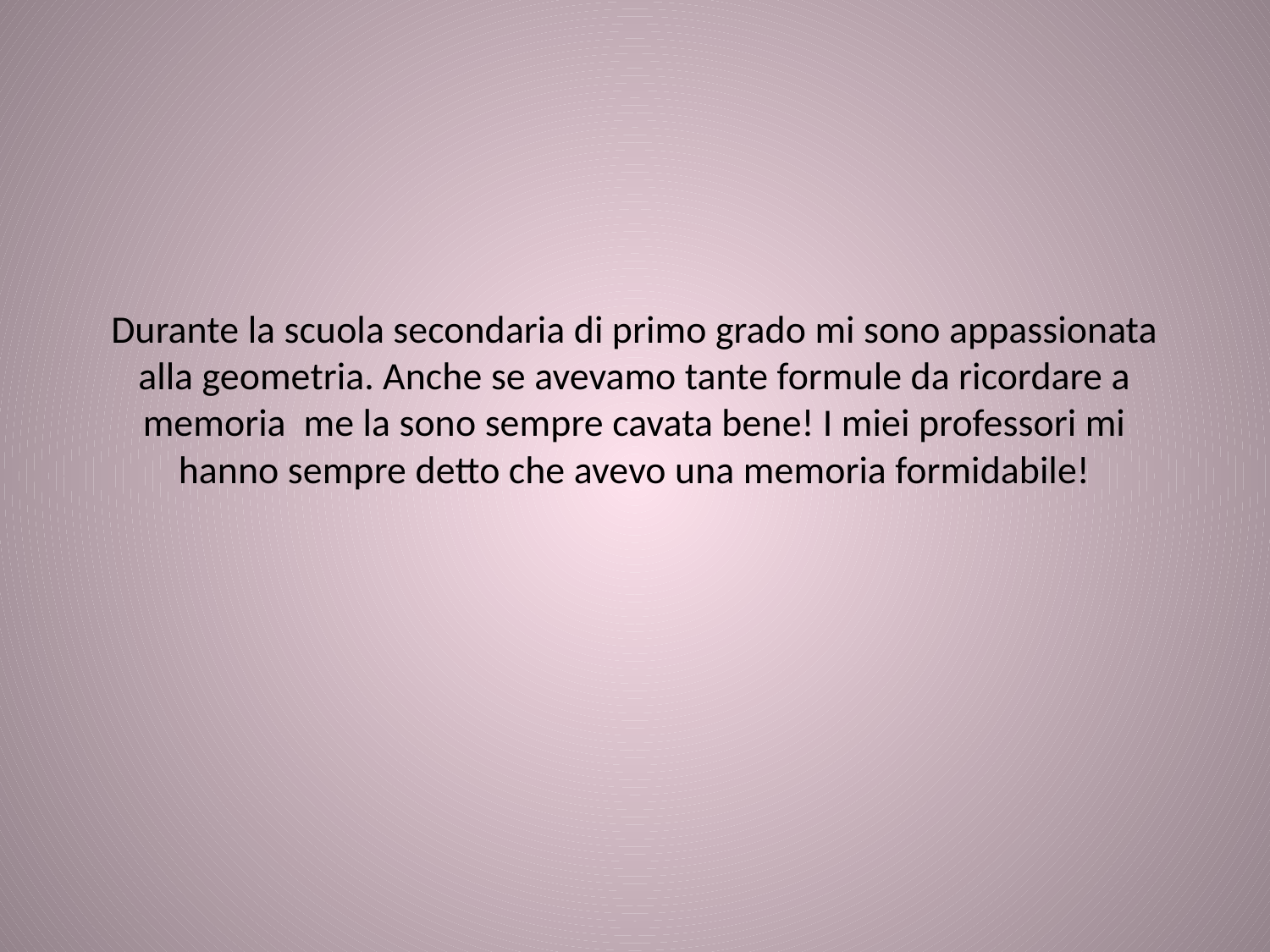

# Durante la scuola secondaria di primo grado mi sono appassionata alla geometria. Anche se avevamo tante formule da ricordare a memoria  me la sono sempre cavata bene! I miei professori mi hanno sempre detto che avevo una memoria formidabile!